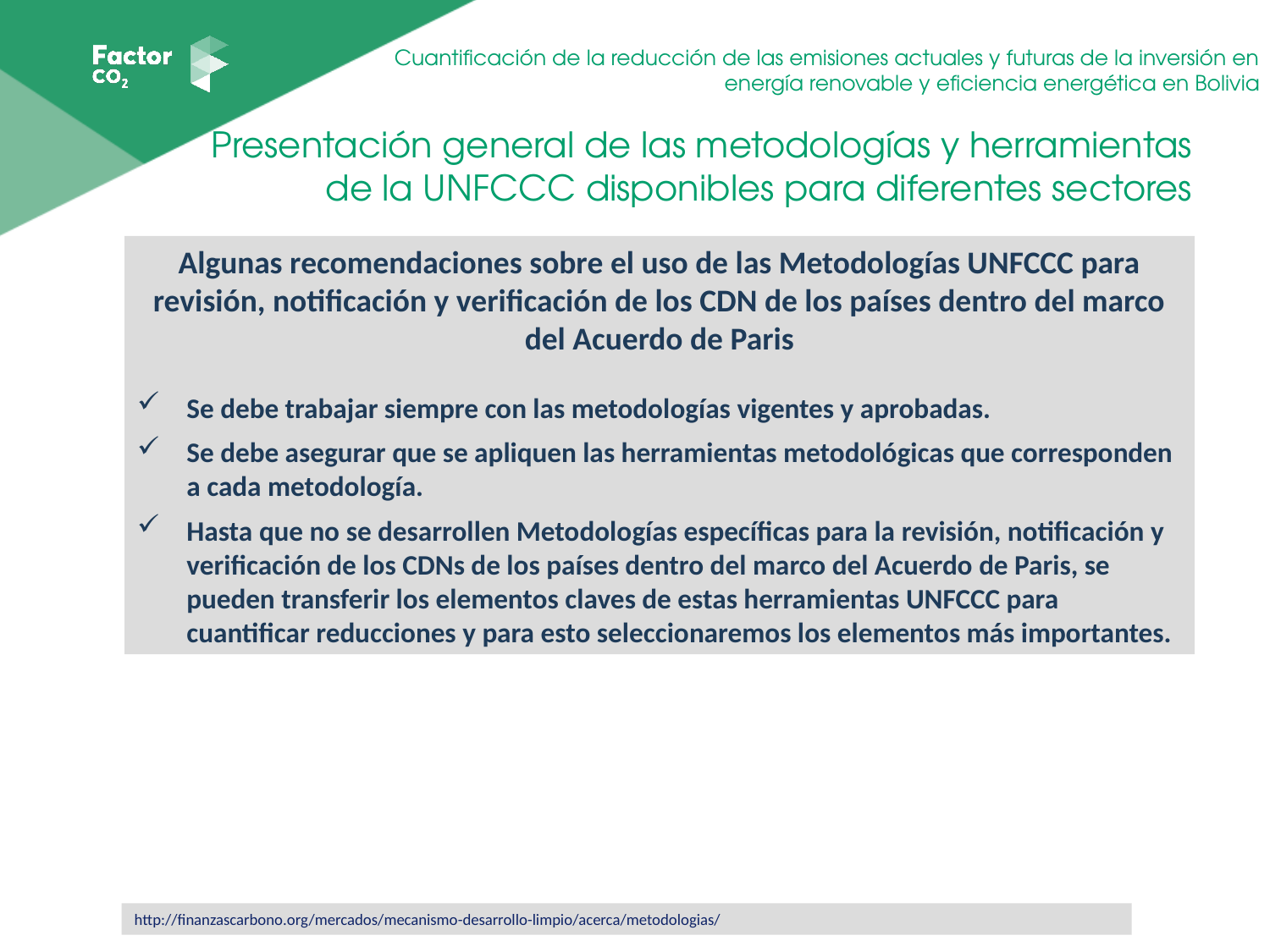

Presentación general de las metodologías y herramientas de la UNFCCC disponibles para diferentes sectores
Algunas recomendaciones sobre el uso de las Metodologías UNFCCC para revisión, notificación y verificación de los CDN de los países dentro del marco del Acuerdo de Paris

Se debe trabajar siempre con las metodologías vigentes y aprobadas.
Se debe asegurar que se apliquen las herramientas metodológicas que corresponden a cada metodología.
Hasta que no se desarrollen Metodologías específicas para la revisión, notificación y verificación de los CDNs de los países dentro del marco del Acuerdo de Paris, se pueden transferir los elementos claves de estas herramientas UNFCCC para cuantificar reducciones y para esto seleccionaremos los elementos más importantes.
http://finanzascarbono.org/mercados/mecanismo-desarrollo-limpio/acerca/metodologias/